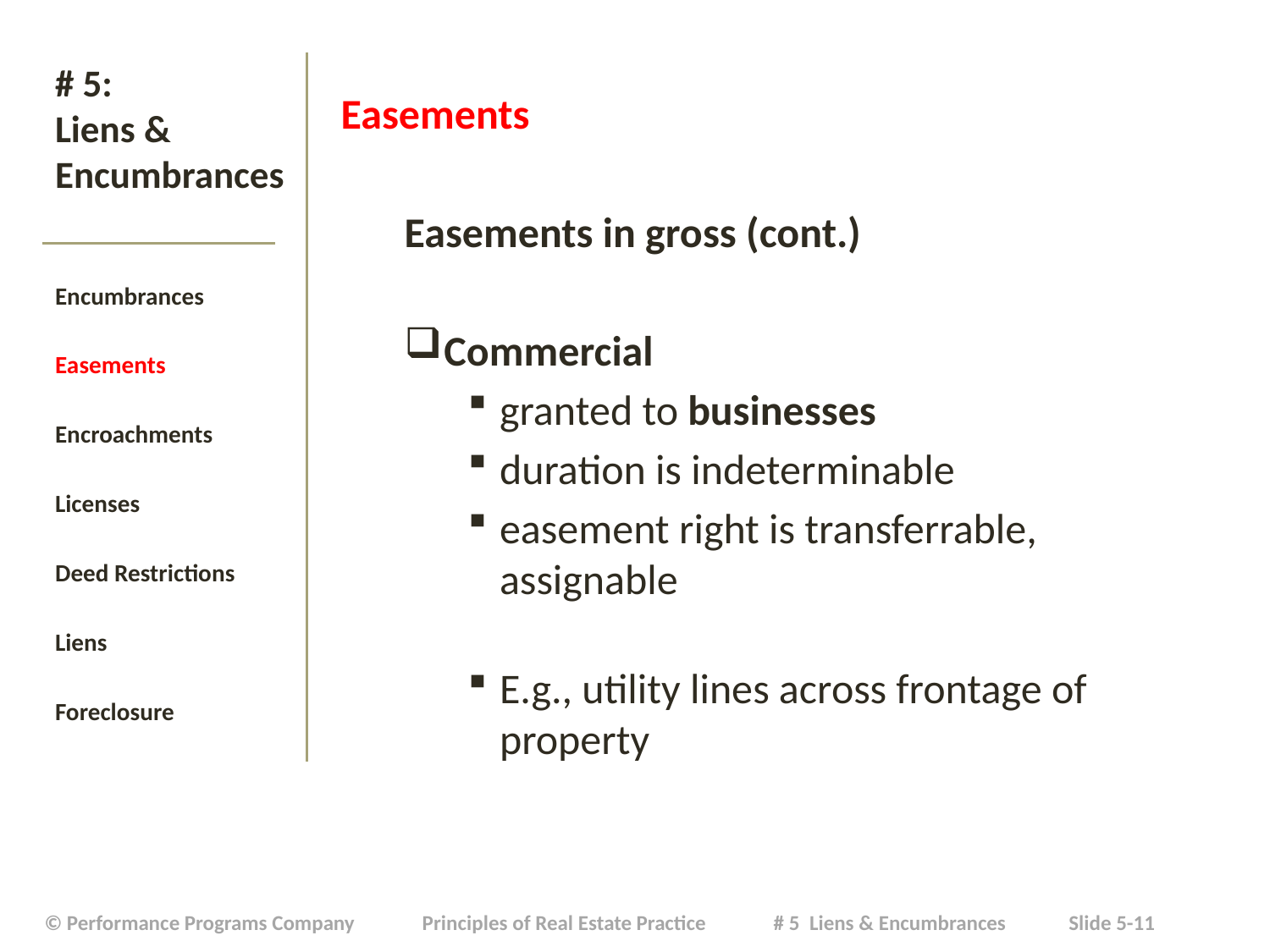

Easements

Easements in gross (cont.)

Commercial
granted to businesses
duration is indeterminable
easement right is transferrable, assignable
E.g., utility lines across frontage of property
# # 5: Liens & Encumbrances

Encumbrances

Easements

Encroachments

Licenses

Deed Restrictions

Liens

Foreclosure

| © Performance Programs Company Principles of Real Estate Practice # 5 Liens & Encumbrances Slide 5-11 |
| --- |